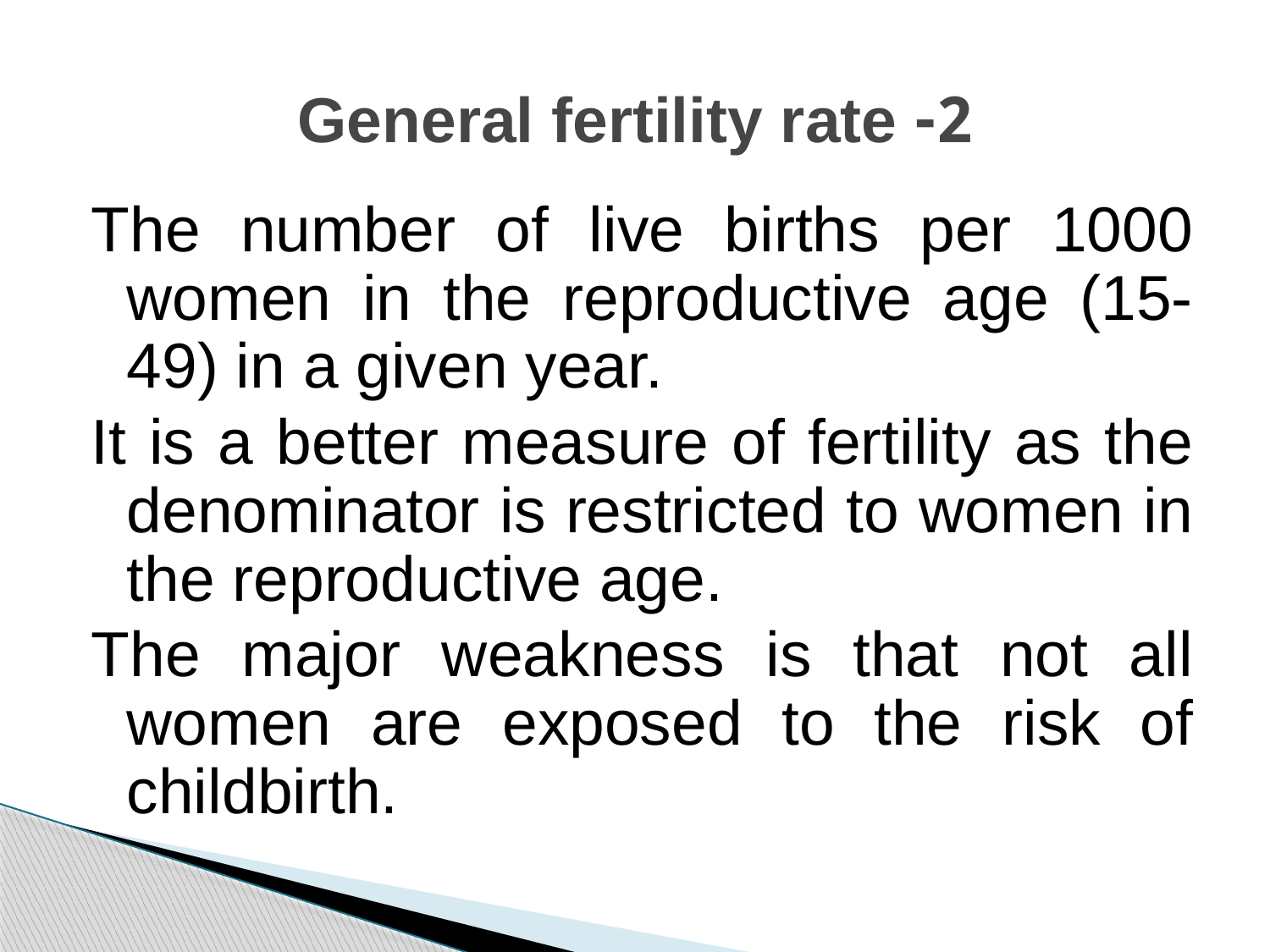

# 2- General fertility rate
The number of live births per 1000 women in the reproductive age (15-49) in a given year.
It is a better measure of fertility as the denominator is restricted to women in the reproductive age.
The major weakness is that not all women are exposed to the risk of childbirth.